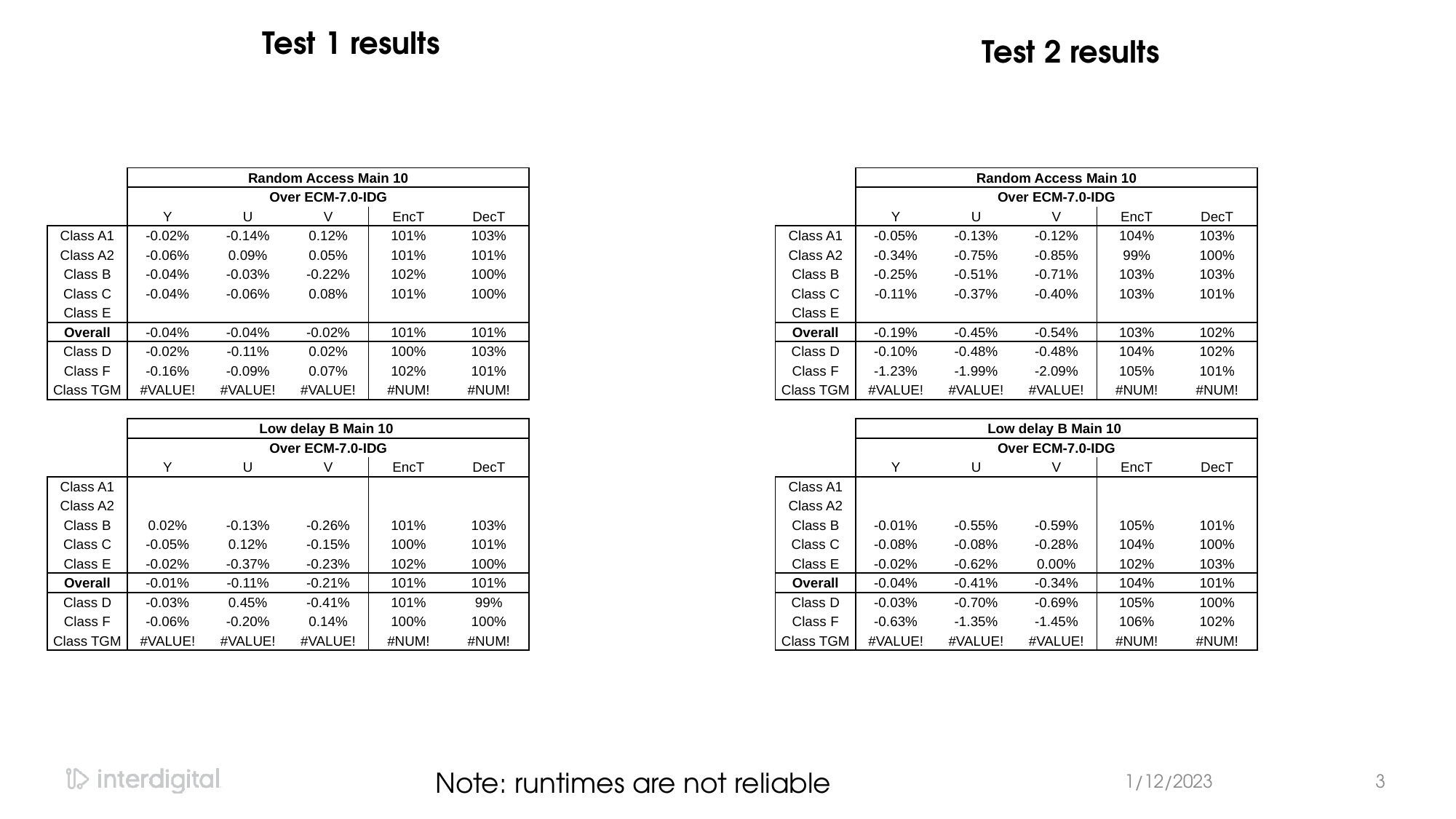

Test 1 results
Test 2 results
|  | Random Access Main 10 |  |  |  |  |
| --- | --- | --- | --- | --- | --- |
|  | Over ECM-7.0-IDG |  |  |  |  |
|  | Y | U | V | EncT | DecT |
| Class A1 | -0.05% | -0.13% | -0.12% | 104% | 103% |
| Class A2 | -0.34% | -0.75% | -0.85% | 99% | 100% |
| Class B | -0.25% | -0.51% | -0.71% | 103% | 103% |
| Class C | -0.11% | -0.37% | -0.40% | 103% | 101% |
| Class E |  |  |  |  |  |
| Overall | -0.19% | -0.45% | -0.54% | 103% | 102% |
| Class D | -0.10% | -0.48% | -0.48% | 104% | 102% |
| Class F | -1.23% | -1.99% | -2.09% | 105% | 101% |
| Class TGM | #VALUE! | #VALUE! | #VALUE! | #NUM! | #NUM! |
|  |  |  |  |  |  |
|  | Low delay B Main 10 |  |  |  |  |
|  | Over ECM-7.0-IDG |  |  |  |  |
|  | Y | U | V | EncT | DecT |
| Class A1 |  |  |  |  |  |
| Class A2 |  |  |  |  |  |
| Class B | -0.01% | -0.55% | -0.59% | 105% | 101% |
| Class C | -0.08% | -0.08% | -0.28% | 104% | 100% |
| Class E | -0.02% | -0.62% | 0.00% | 102% | 103% |
| Overall | -0.04% | -0.41% | -0.34% | 104% | 101% |
| Class D | -0.03% | -0.70% | -0.69% | 105% | 100% |
| Class F | -0.63% | -1.35% | -1.45% | 106% | 102% |
| Class TGM | #VALUE! | #VALUE! | #VALUE! | #NUM! | #NUM! |
|  | Random Access Main 10 |  |  |  |  |
| --- | --- | --- | --- | --- | --- |
|  | Over ECM-7.0-IDG |  |  |  |  |
|  | Y | U | V | EncT | DecT |
| Class A1 | -0.02% | -0.14% | 0.12% | 101% | 103% |
| Class A2 | -0.06% | 0.09% | 0.05% | 101% | 101% |
| Class B | -0.04% | -0.03% | -0.22% | 102% | 100% |
| Class C | -0.04% | -0.06% | 0.08% | 101% | 100% |
| Class E |  |  |  |  |  |
| Overall | -0.04% | -0.04% | -0.02% | 101% | 101% |
| Class D | -0.02% | -0.11% | 0.02% | 100% | 103% |
| Class F | -0.16% | -0.09% | 0.07% | 102% | 101% |
| Class TGM | #VALUE! | #VALUE! | #VALUE! | #NUM! | #NUM! |
|  |  |  |  |  |  |
|  | Low delay B Main 10 |  |  |  |  |
|  | Over ECM-7.0-IDG |  |  |  |  |
|  | Y | U | V | EncT | DecT |
| Class A1 |  |  |  |  |  |
| Class A2 |  |  |  |  |  |
| Class B | 0.02% | -0.13% | -0.26% | 101% | 103% |
| Class C | -0.05% | 0.12% | -0.15% | 100% | 101% |
| Class E | -0.02% | -0.37% | -0.23% | 102% | 100% |
| Overall | -0.01% | -0.11% | -0.21% | 101% | 101% |
| Class D | -0.03% | 0.45% | -0.41% | 101% | 99% |
| Class F | -0.06% | -0.20% | 0.14% | 100% | 100% |
| Class TGM | #VALUE! | #VALUE! | #VALUE! | #NUM! | #NUM! |
1/12/2023
3
Note: runtimes are not reliable